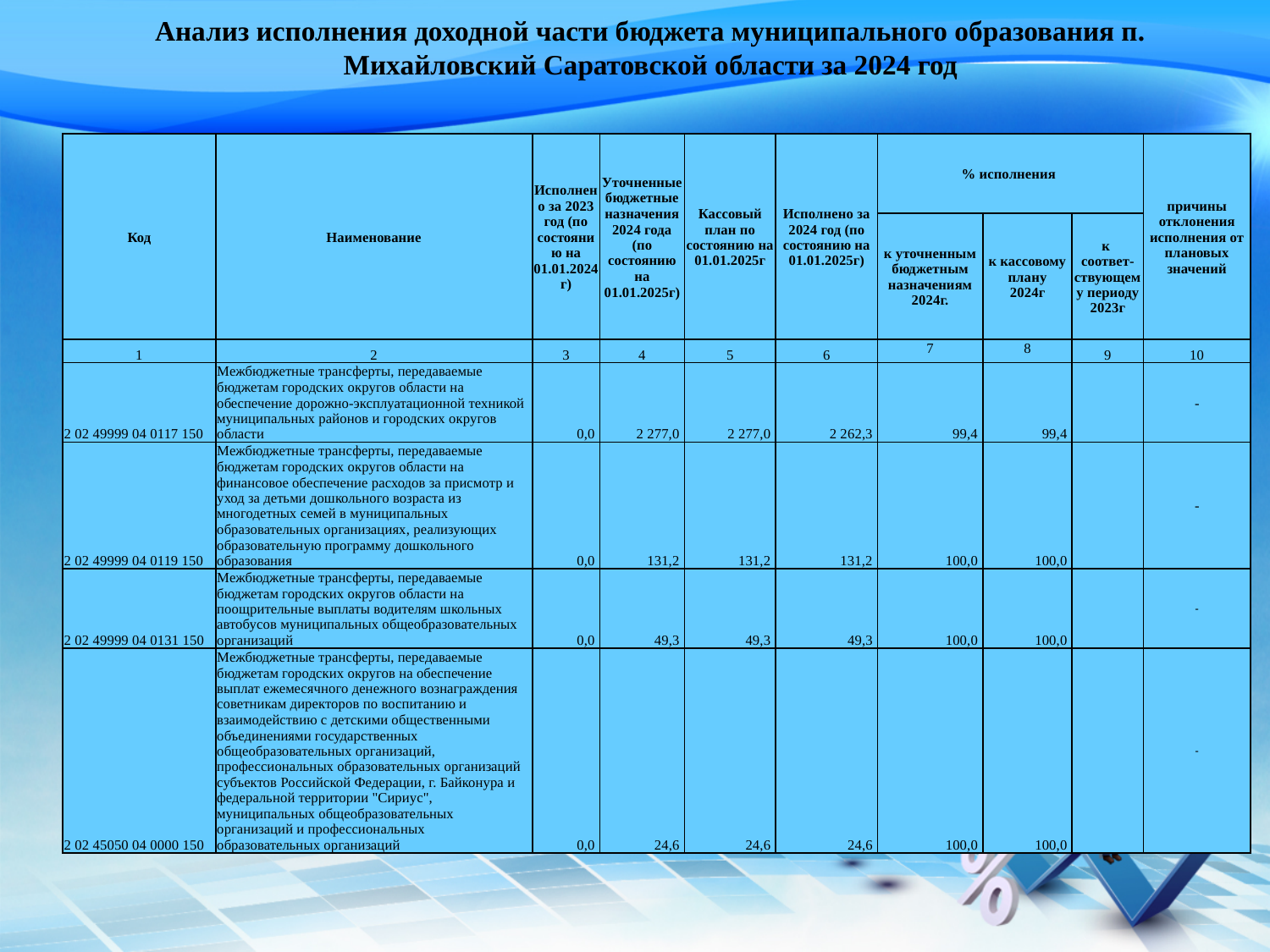

# Анализ исполнения доходной части бюджета муниципального образования п. Михайловский Саратовской области за 2024 год
| Код | Наименование | Исполнено за 2023 год (по состоянию на 01.01.2024г) | Уточненные бюджетные назначения 2024 года (по состоянию на 01.01.2025г) | Кассовый план по состоянию на 01.01.2025г | Исполнено за 2024 год (по состоянию на 01.01.2025г) | % исполнения |  |  | причины отклонения исполнения от плановых значений |
| --- | --- | --- | --- | --- | --- | --- | --- | --- | --- |
|  |  |  |  |  |  | к уточненным бюджетным назначениям 2024г. | к кассовому плану 2024г | к соответ-ствующему периоду 2023г |  |
| 1 | 2 | 3 | 4 | 5 | 6 | 7 | 8 | 9 | 10 |
| 2 02 49999 04 0117 150 | Межбюджетные трансферты, передаваемые бюджетам городских округов области на обеспечение дорожно-эксплуатационной техникой муниципальных районов и городских округов области | 0,0 | 2 277,0 | 2 277,0 | 2 262,3 | 99,4 | 99,4 |  | - |
| 2 02 49999 04 0119 150 | Межбюджетные трансферты, передаваемые бюджетам городских округов области на финансовое обеспечение расходов за присмотр и уход за детьми дошкольного возраста из многодетных семей в муниципальных образовательных организациях, реализующих образовательную программу дошкольного образования | 0,0 | 131,2 | 131,2 | 131,2 | 100,0 | 100,0 |  | - |
| 2 02 49999 04 0131 150 | Межбюджетные трансферты, передаваемые бюджетам городских округов области на поощрительные выплаты водителям школьных автобусов муниципальных общеобразовательных организаций | 0,0 | 49,3 | 49,3 | 49,3 | 100,0 | 100,0 |  | - |
| 2 02 45050 04 0000 150 | Межбюджетные трансферты, передаваемые бюджетам городских округов на обеспечение выплат ежемесячного денежного вознаграждения советникам директоров по воспитанию и взаимодействию с детскими общественными объединениями государственных общеобразовательных организаций, профессиональных образовательных организаций субъектов Российской Федерации, г. Байконура и федеральной территории "Сириус", муниципальных общеобразовательных организаций и профессиональных образовательных организаций | 0,0 | 24,6 | 24,6 | 24,6 | 100,0 | 100,0 |  | - |